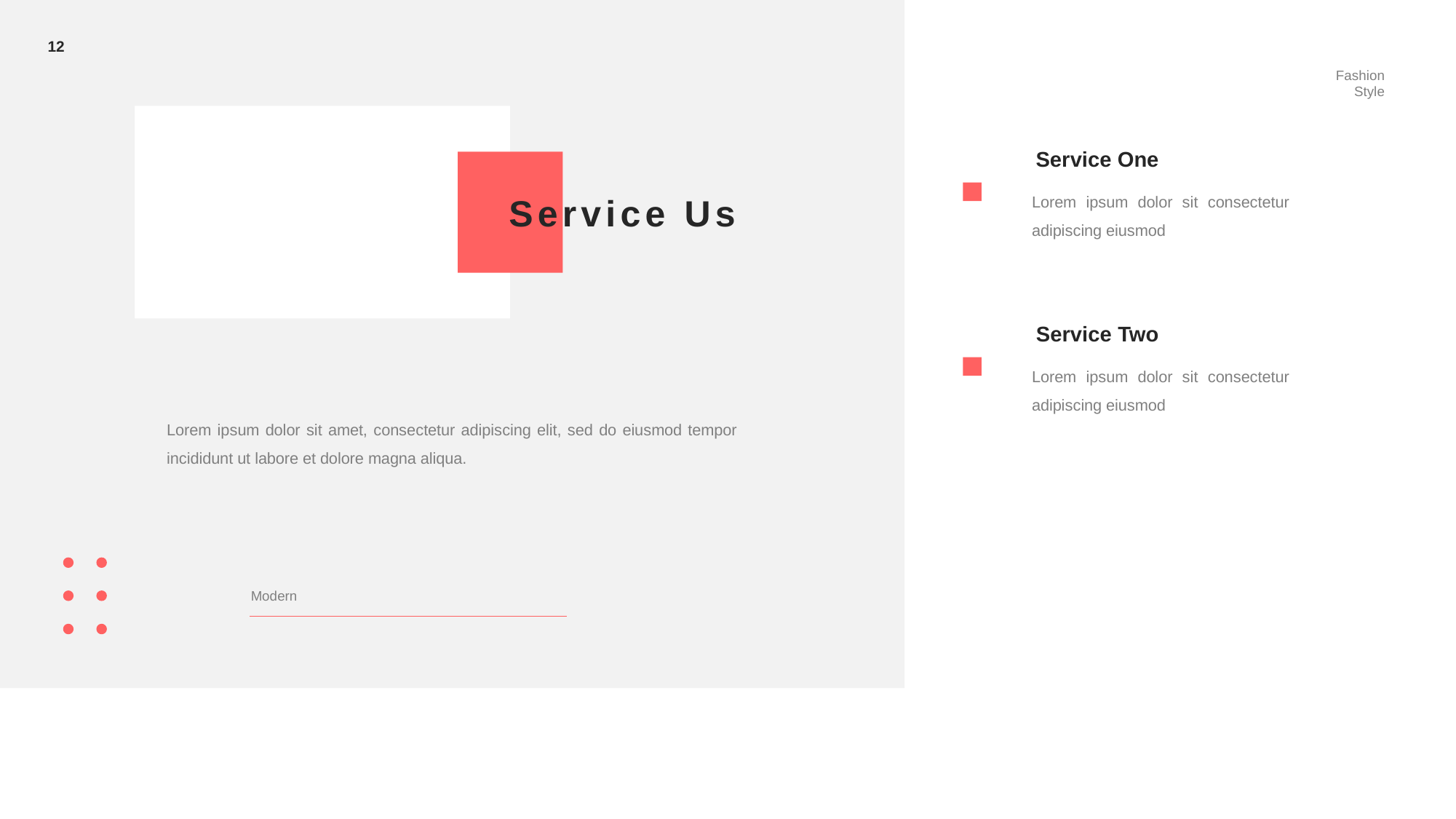

12
Fashion Style

Service One

Lorem ipsum dolor sit consectetur adipiscing eiusmod

Service Us
Service Two
Lorem ipsum dolor sit consectetur adipiscing eiusmod

Lorem ipsum dolor sit amet, consectetur adipiscing elit, sed do eiusmod tempor incididunt ut labore et dolore magna aliqua.

Modern